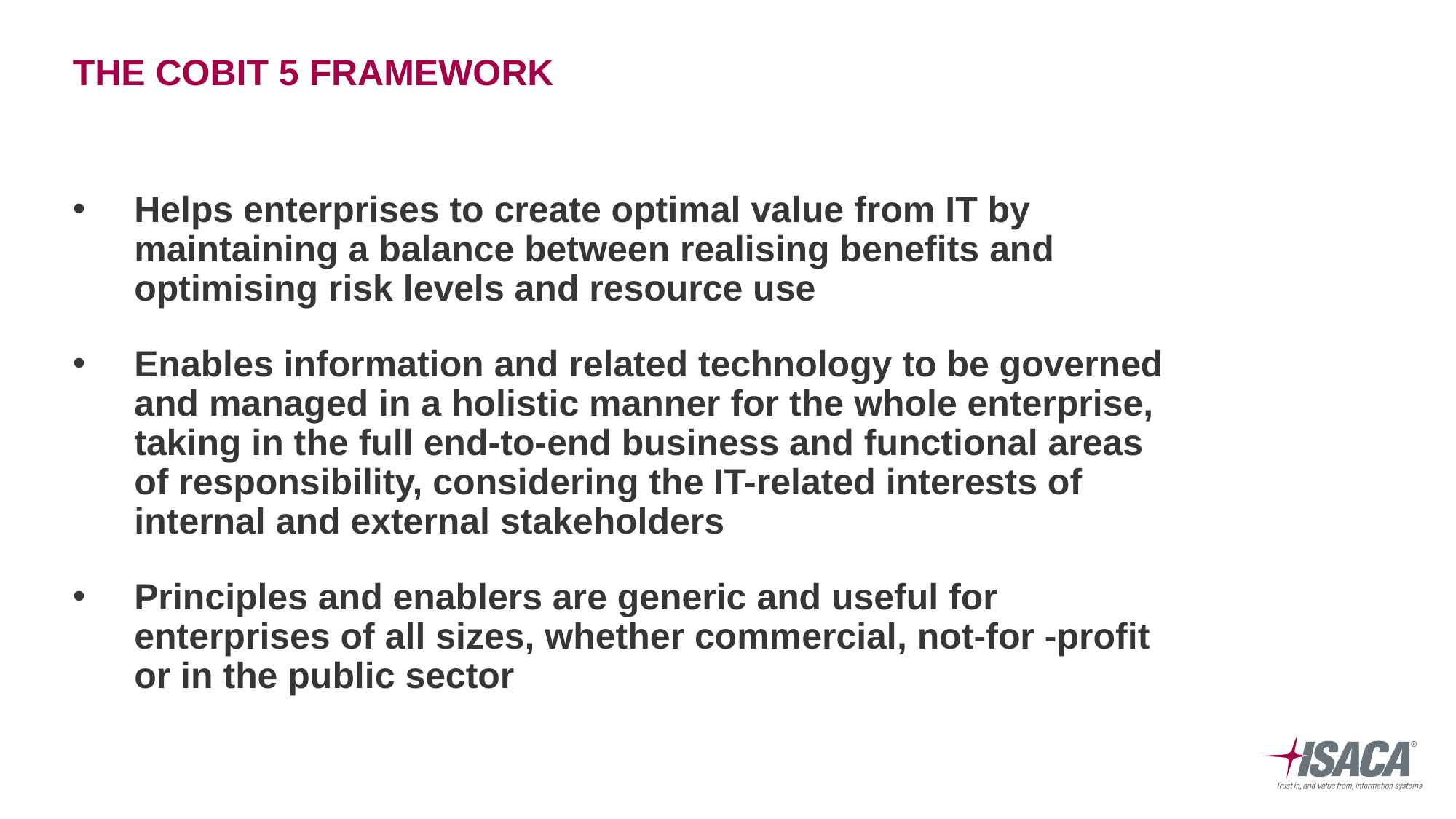

# The Cobit 5 framework
Helps enterprises to create optimal value from IT by maintaining a balance between realising benefits and optimising risk levels and resource use
Enables information and related technology to be governed and managed in a holistic manner for the whole enterprise, taking in the full end-to-end business and functional areas of responsibility, considering the IT-related interests of internal and external stakeholders
Principles and enablers are generic and useful for enterprises of all sizes, whether commercial, not-for -profit or in the public sector